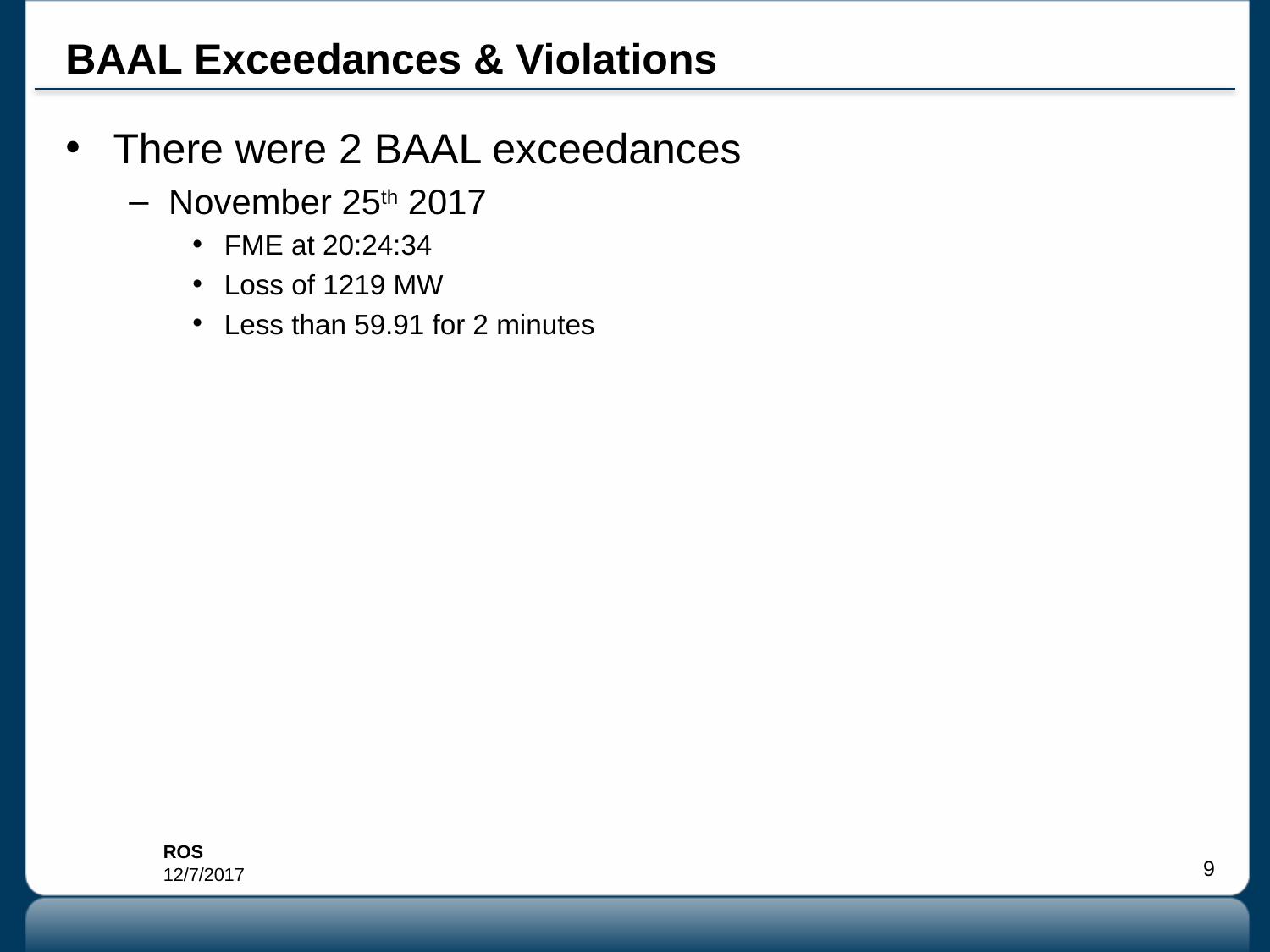

# BAAL Exceedances & Violations
There were 2 BAAL exceedances
November 25th 2017
FME at 20:24:34
Loss of 1219 MW
Less than 59.91 for 2 minutes